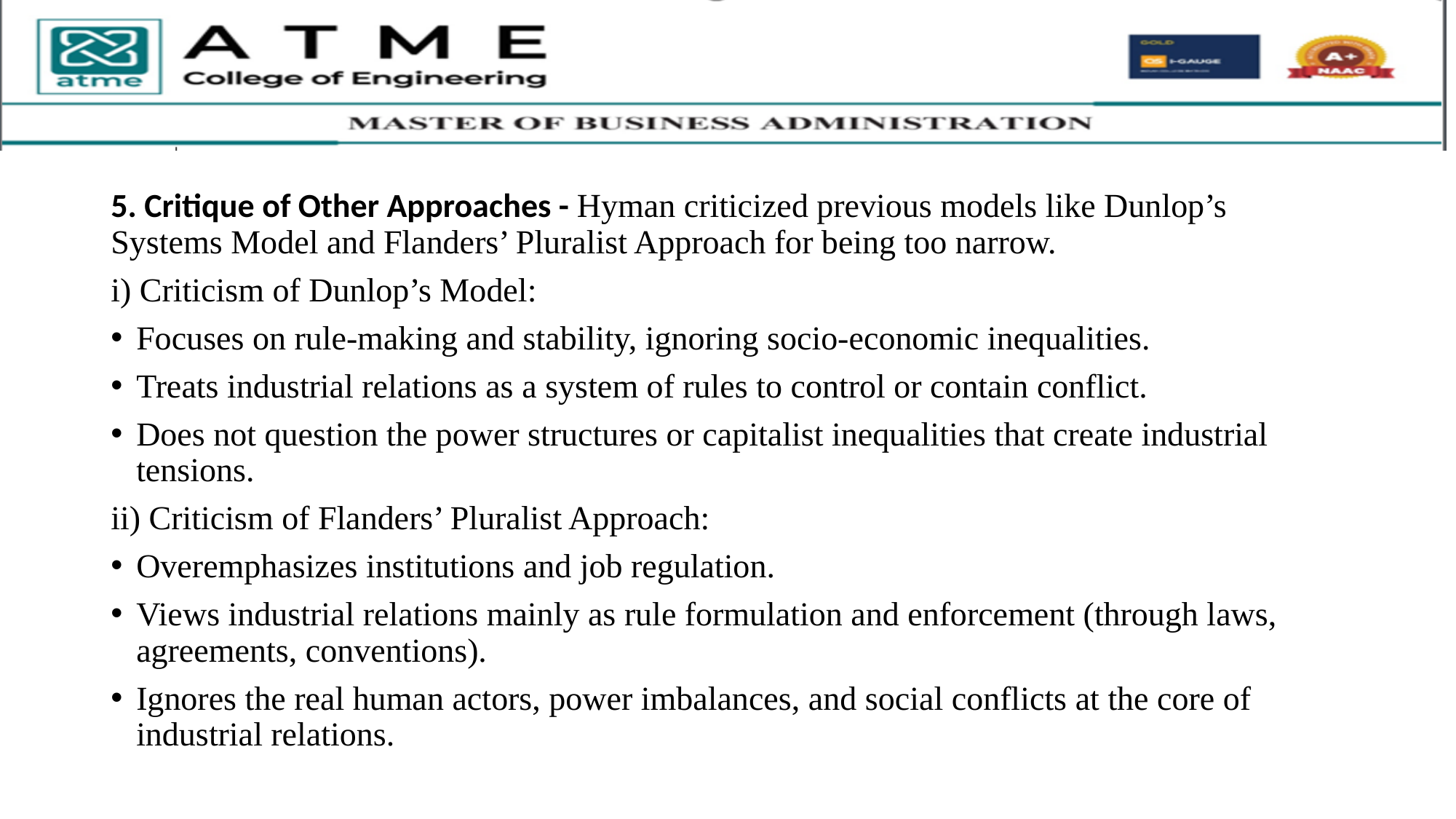

5. Critique of Other Approaches - Hyman criticized previous models like Dunlop’s Systems Model and Flanders’ Pluralist Approach for being too narrow.
i) Criticism of Dunlop’s Model:
Focuses on rule-making and stability, ignoring socio-economic inequalities.
Treats industrial relations as a system of rules to control or contain conflict.
Does not question the power structures or capitalist inequalities that create industrial tensions.
ii) Criticism of Flanders’ Pluralist Approach:
Overemphasizes institutions and job regulation.
Views industrial relations mainly as rule formulation and enforcement (through laws, agreements, conventions).
Ignores the real human actors, power imbalances, and social conflicts at the core of industrial relations.